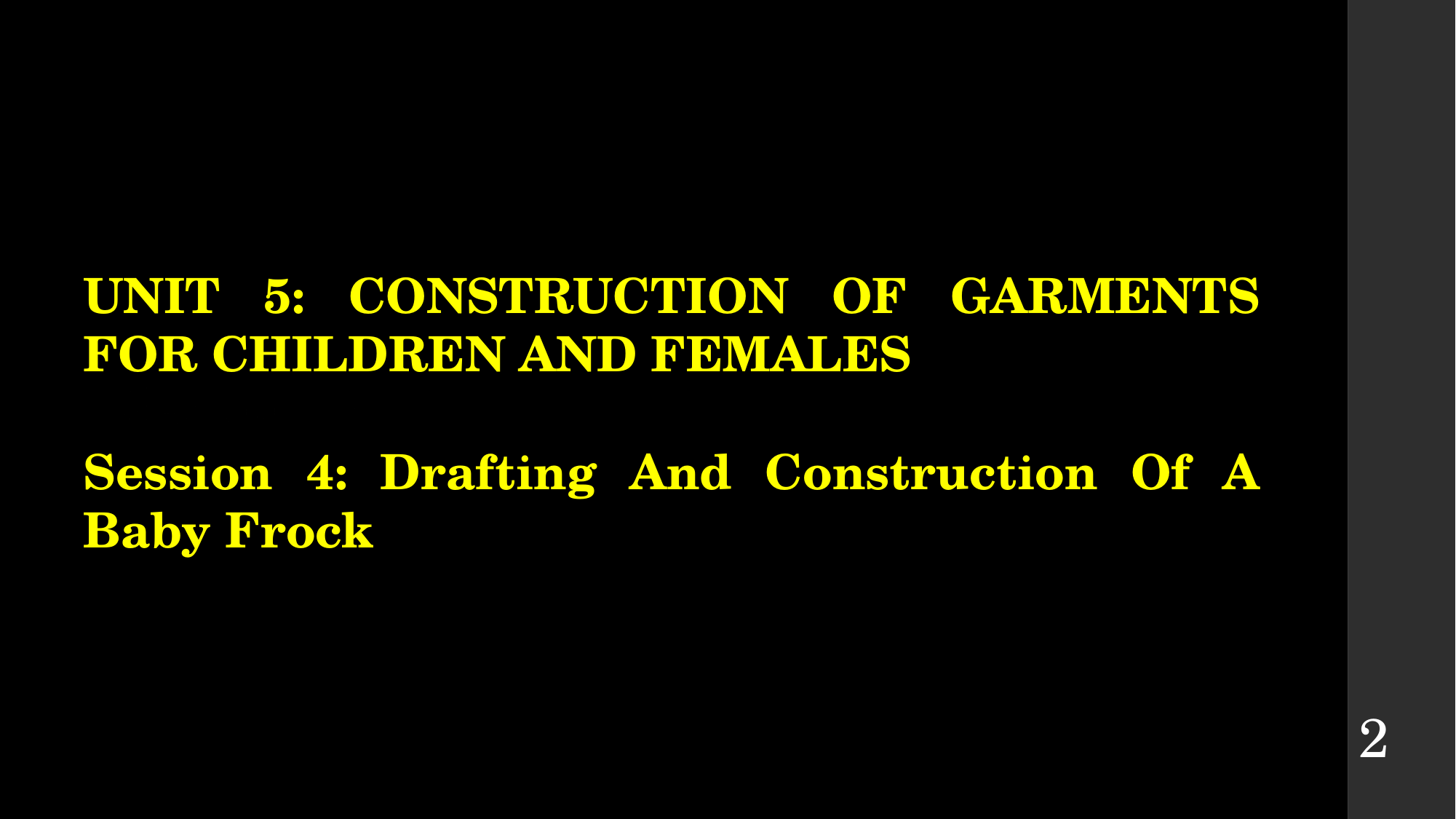

UNIT 5: CONSTRUCTION OF GARMENTS FOR CHILDREN AND FEMALES

Session 4: Drafting And Construction Of A Baby Frock
2